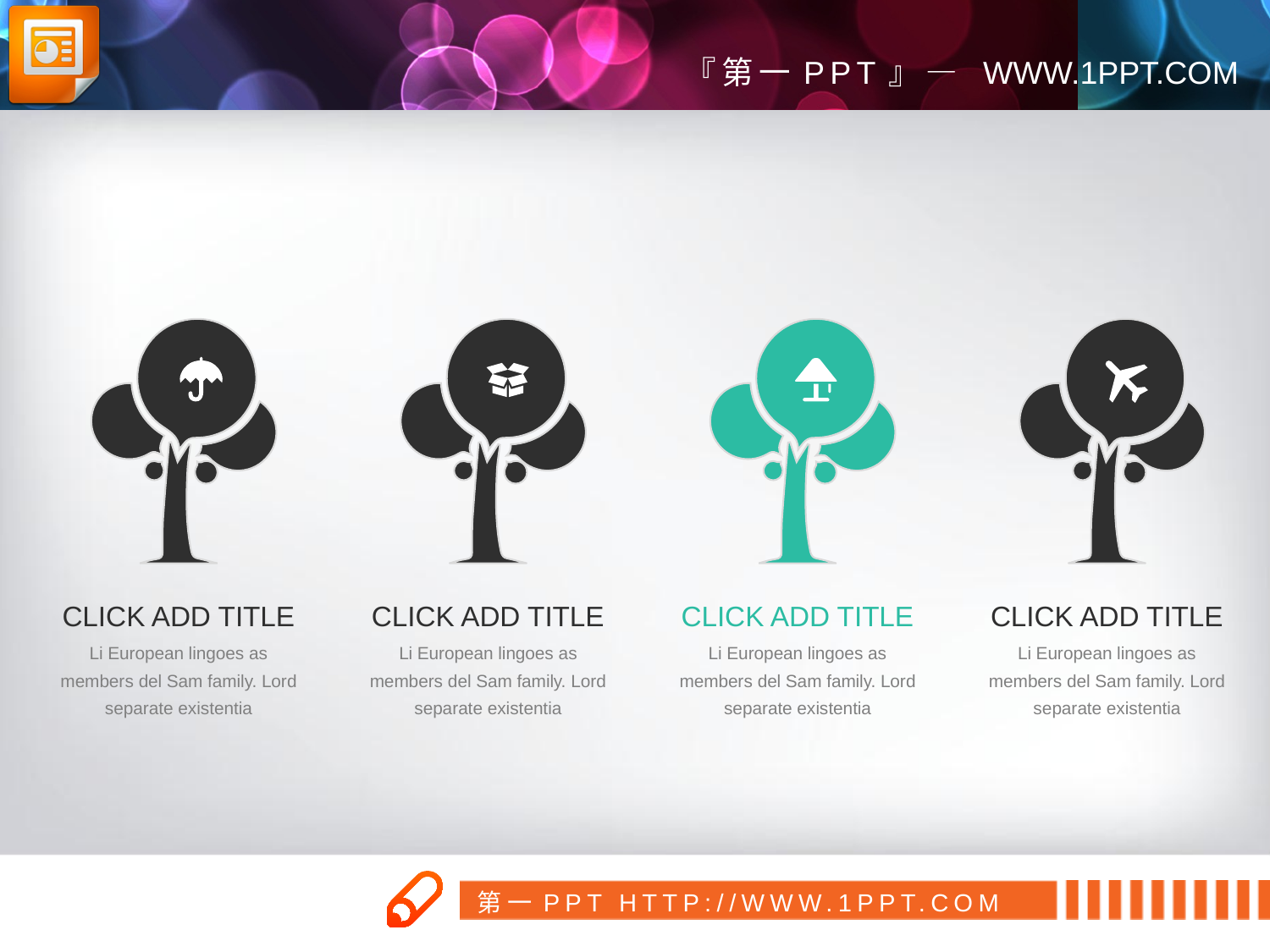

CLICK ADD TITLE
CLICK ADD TITLE
CLICK ADD TITLE
CLICK ADD TITLE
Li European lingoes as members del Sam family. Lord separate existentia
Li European lingoes as members del Sam family. Lord separate existentia
Li European lingoes as members del Sam family. Lord separate existentia
Li European lingoes as members del Sam family. Lord separate existentia